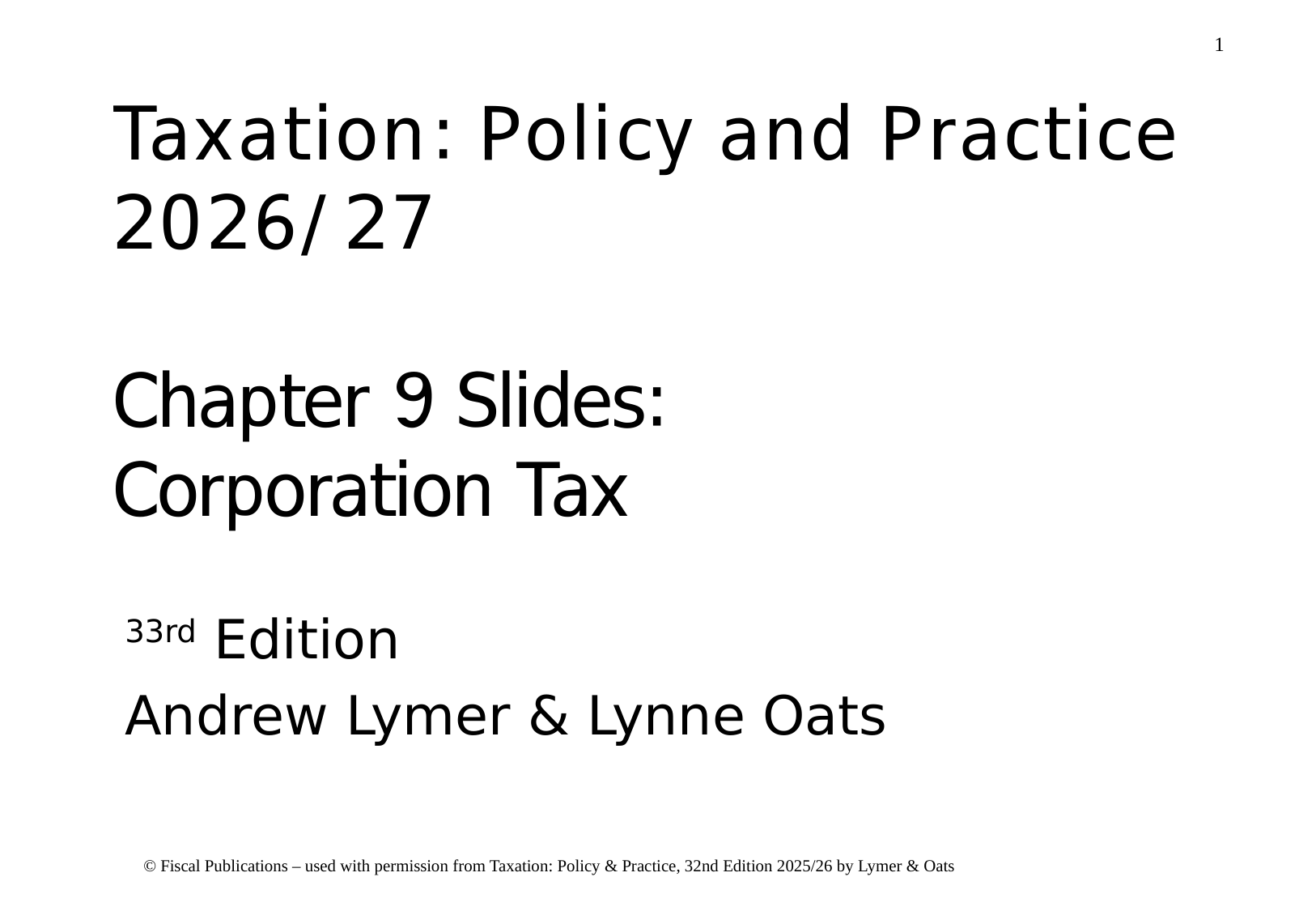

# Taxation: Policy and Practice 2026/27 Chapter 9 Slides: Corporation Tax
33rd Edition
Andrew Lymer & Lynne Oats